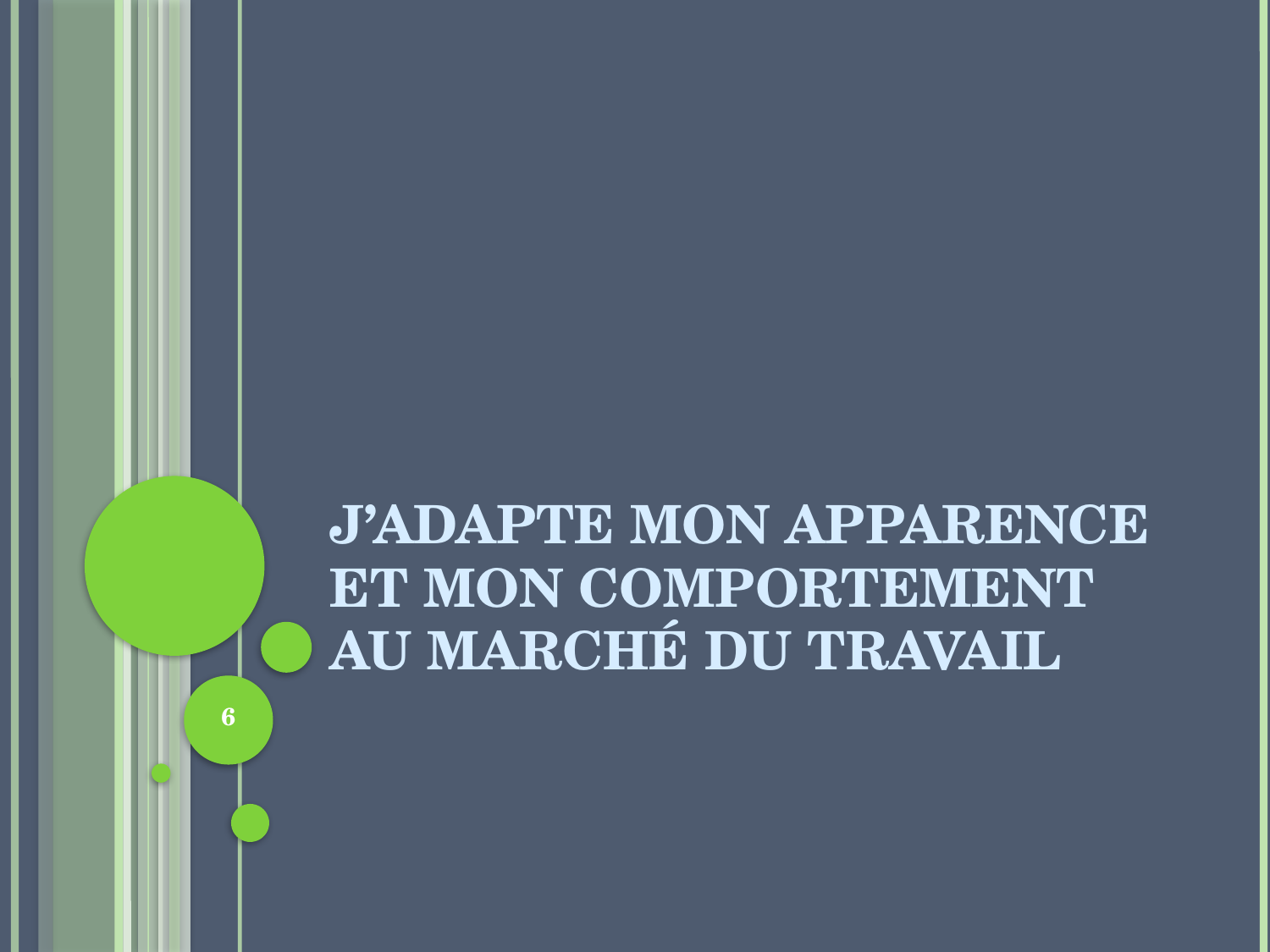

# J’adapte mon apparence et mon comportement au marché du travail
6